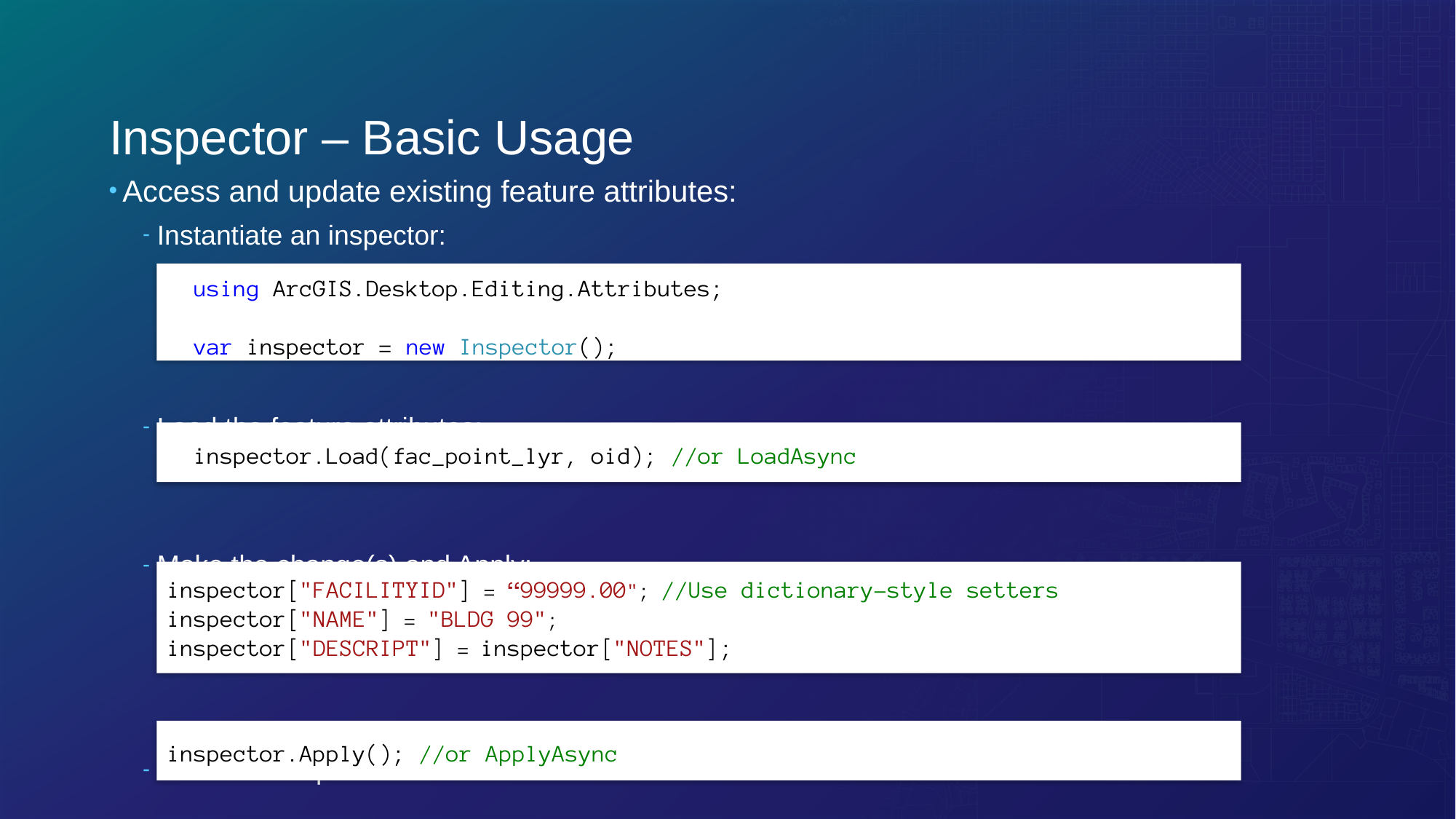

# Inspector – Basic Usage
Access and update existing feature attributes:
Instantiate an inspector:

Load the feature attributes:

Make the change(s) and Apply:

Undo stack updated

  using ArcGIS.Desktop.Editing.Attributes;

  var inspector = new Inspector();

  inspector.Load(fac_point_lyr, oid); //or LoadAsync

inspector["FACILITYID"] = “99999.00"; //Use dictionary-style setters
inspector["NAME"] = "BLDG 99";
inspector["DESCRIPT"] = inspector["NOTES"];

inspector.Apply(); //or ApplyAsync